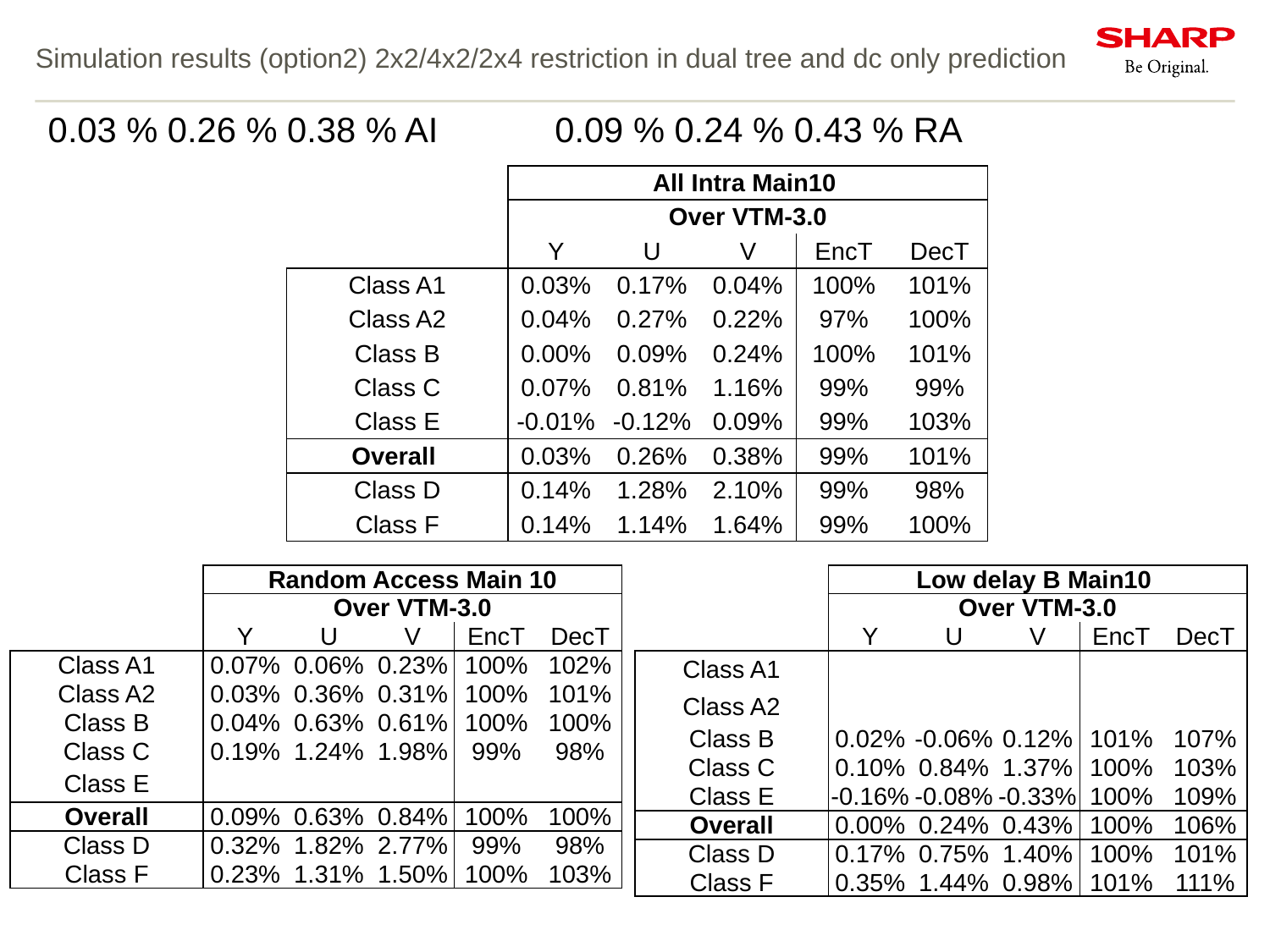

# Simulation results (option2) 2x2/4x2/2x4 restriction in dual tree and dc only prediction
0.03 % 0.26 % 0.38 % AI            0.09 % 0.24 % 0.43 % RA
|  | All Intra Main10 |  |  |  |  |
| --- | --- | --- | --- | --- | --- |
|  | Over VTM-3.0 |  |  |  |  |
|  | Y | U | V | EncT | DecT |
| Class A1 | 0.03% | 0.17% | 0.04% | 100% | 101% |
| Class A2 | 0.04% | 0.27% | 0.22% | 97% | 100% |
| Class B | 0.00% | 0.09% | 0.24% | 100% | 101% |
| Class C | 0.07% | 0.81% | 1.16% | 99% | 99% |
| Class E | -0.01% | -0.12% | 0.09% | 99% | 103% |
| Overall | 0.03% | 0.26% | 0.38% | 99% | 101% |
| Class D | 0.14% | 1.28% | 2.10% | 99% | 98% |
| Class F | 0.14% | 1.14% | 1.64% | 99% | 100% |
|  | Random Access Main 10 |  |  |  |  |
| --- | --- | --- | --- | --- | --- |
|  | Over VTM-3.0 |  |  |  |  |
|  | Y | U | V | EncT | DecT |
| Class A1 | 0.07% | 0.06% | 0.23% | 100% | 102% |
| Class A2 | 0.03% | 0.36% | 0.31% | 100% | 101% |
| Class B | 0.04% | 0.63% | 0.61% | 100% | 100% |
| Class C | 0.19% | 1.24% | 1.98% | 99% | 98% |
| Class E |  |  |  |  |  |
| Overall | 0.09% | 0.63% | 0.84% | 100% | 100% |
| Class D | 0.32% | 1.82% | 2.77% | 99% | 98% |
| Class F | 0.23% | 1.31% | 1.50% | 100% | 103% |
|  | Low delay B Main10 |  |  |  |  |
| --- | --- | --- | --- | --- | --- |
|  | Over VTM-3.0 |  |  |  |  |
|  | Y | U | V | EncT | DecT |
| Class A1 |  |  |  |  |  |
| Class A2 |  |  |  |  |  |
| Class B | 0.02% | -0.06% | 0.12% | 101% | 107% |
| Class C | 0.10% | 0.84% | 1.37% | 100% | 103% |
| Class E | -0.16% | -0.08% | -0.33% | 100% | 109% |
| Overall | 0.00% | 0.24% | 0.43% | 100% | 106% |
| Class D | 0.17% | 0.75% | 1.40% | 100% | 101% |
| Class F | 0.35% | 1.44% | 0.98% | 101% | 111% |